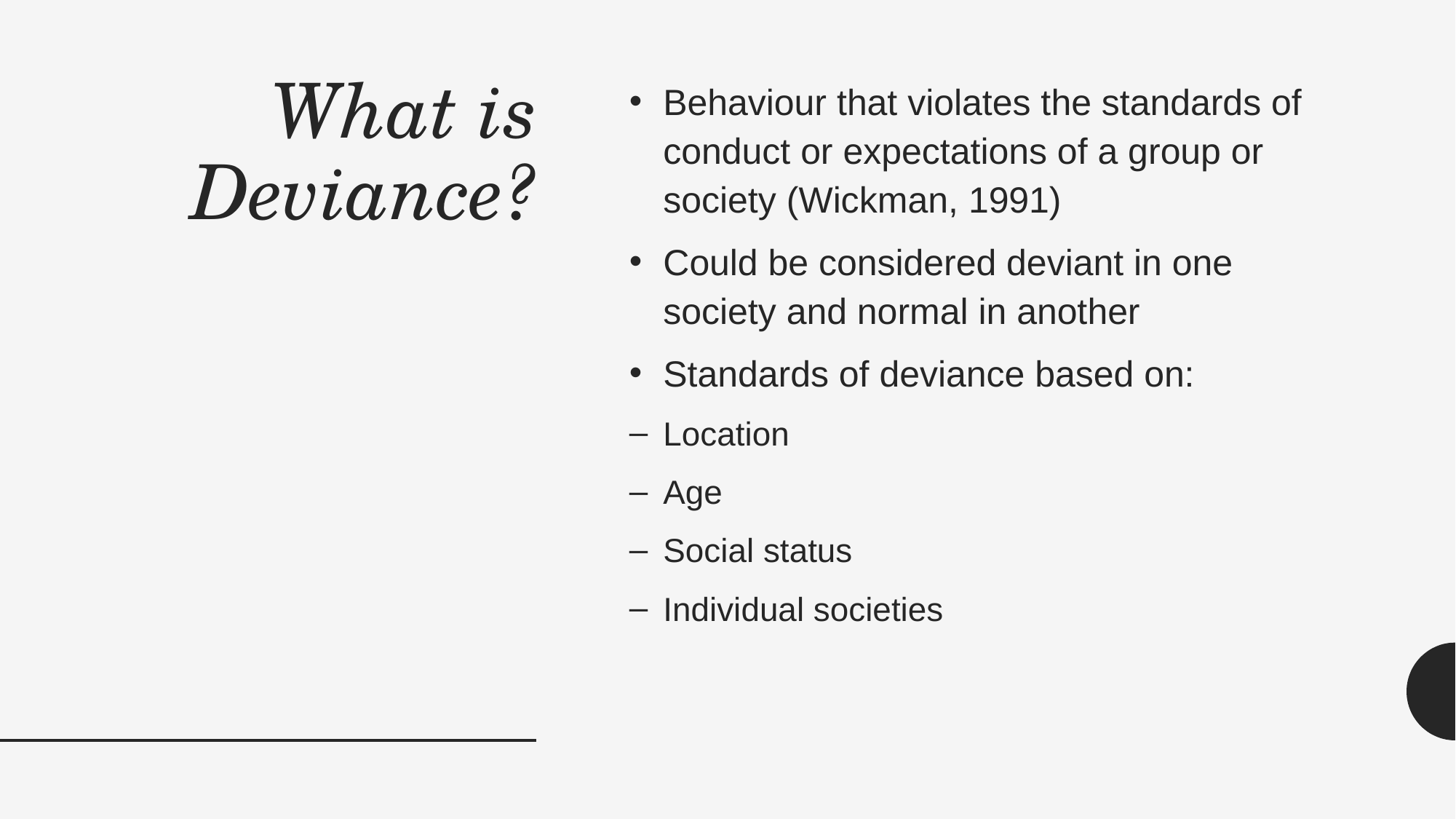

# What is Deviance?
Behaviour that violates the standards of conduct or expectations of a group or society (Wickman, 1991)
Could be considered deviant in one society and normal in another
Standards of deviance based on:
Location
Age
Social status
Individual societies